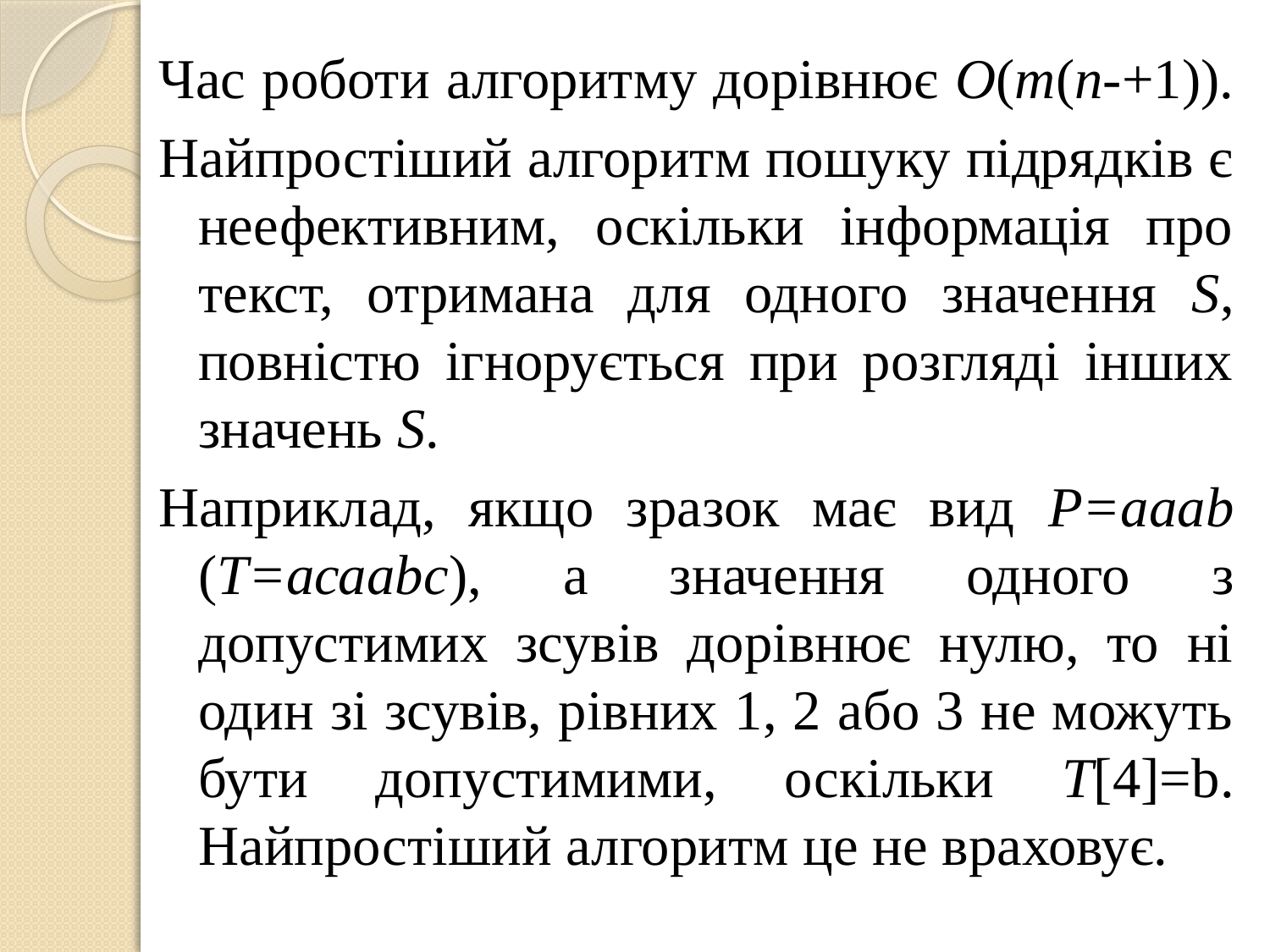

Час роботи алгоритму дорівнює О(m(n-+1)).
Найпростіший алгоритм пошуку підрядків є неефективним, оскільки інформація про текст, отримана для одного значення S, повністю ігнорується при розгляді інших значень S.
Наприклад, якщо зразок має вид Р=аааb (Т=асааbс), а значення одного з допустимих зсувів дорівнює нулю, то ні один зі зсувів, рівних 1, 2 або 3 не можуть бути допустимими, оскільки Т[4]=b. Найпростіший алгоритм це не враховує.